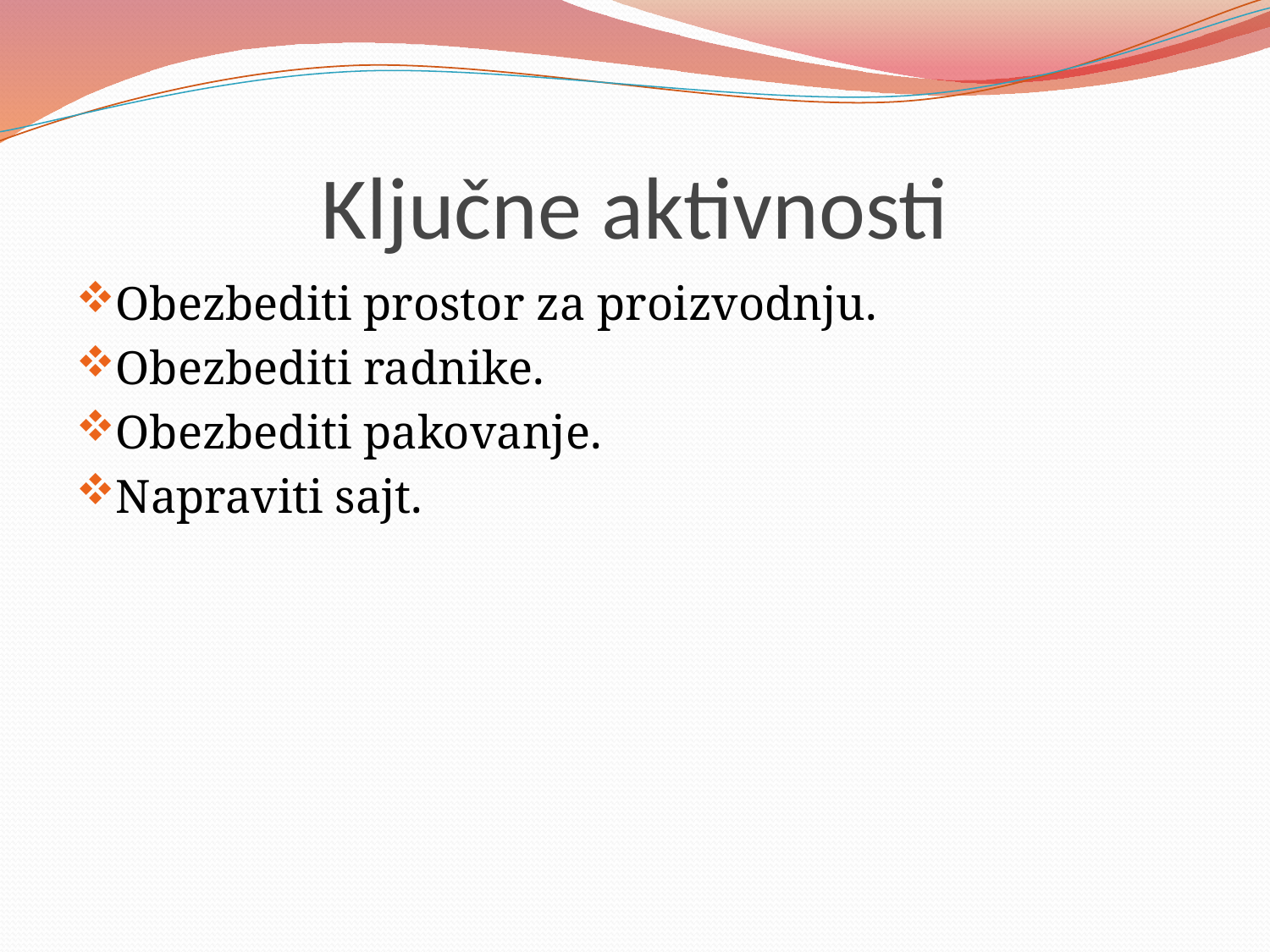

# Ključne aktivnosti
Obezbediti prostor za proizvodnju.
Obezbediti radnike.
Obezbediti pakovanje.
Napraviti sajt.